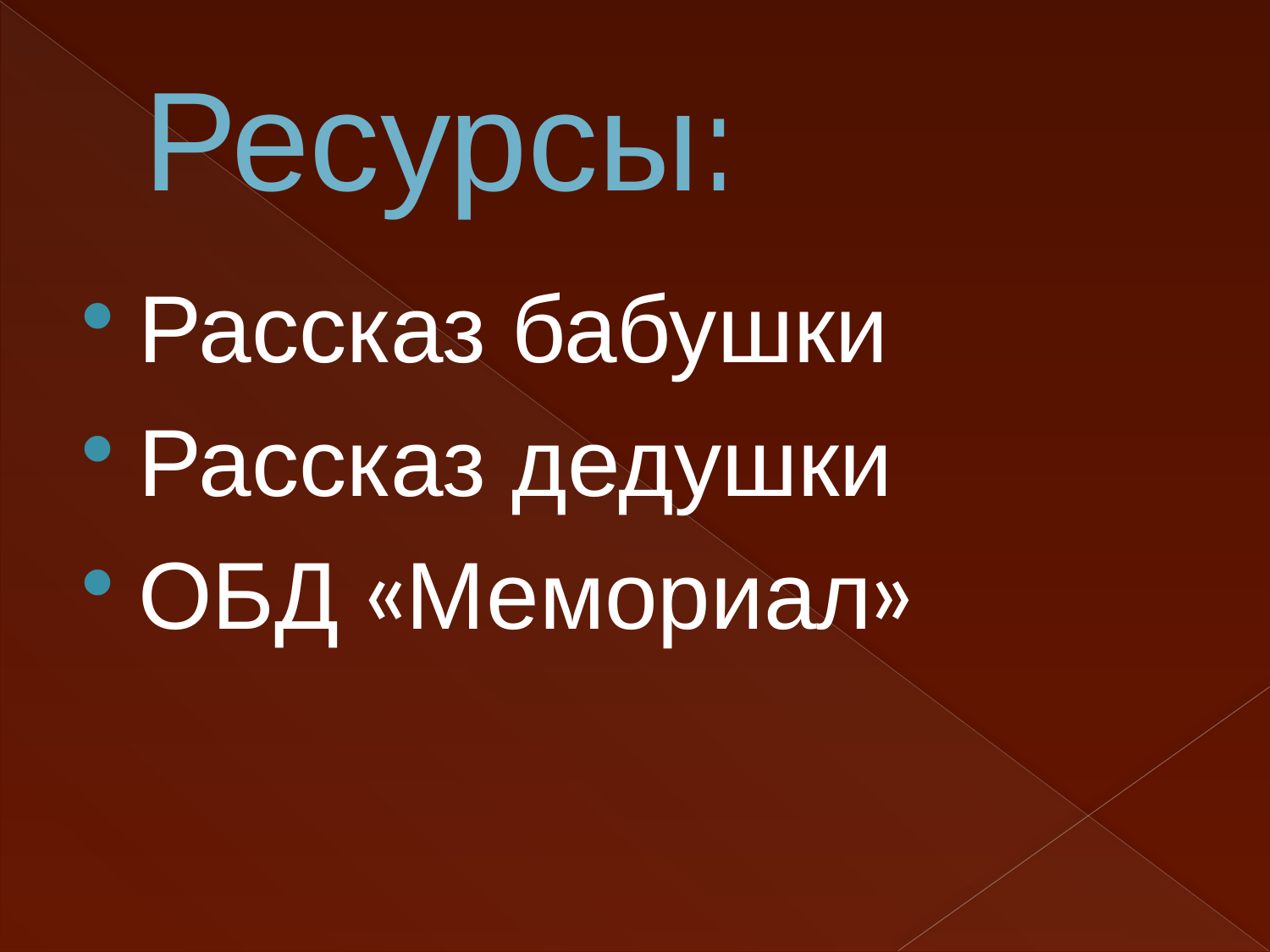

# Ресурсы:
Рассказ бабушки
Рассказ дедушки
ОБД «Мемориал»